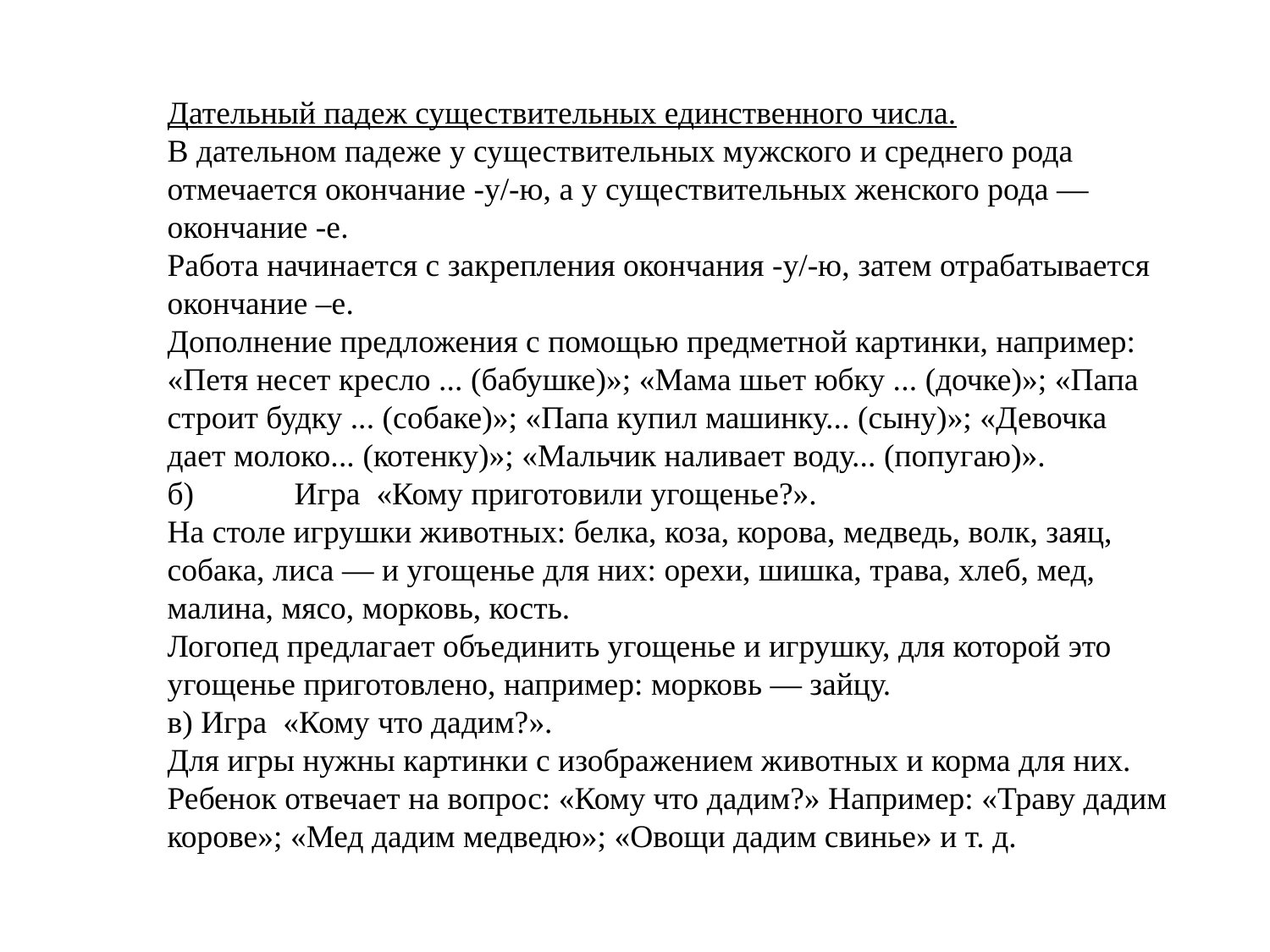

Дательный падеж существительных единственного числа.
В дательном падеже у существительных мужского и среднего рода отмечается окончание -у/-ю, а у существительных женского рода — окончание -е.
Работа начинается с закрепления окончания -у/-ю, затем отрабатывается окончание –е.
Дополнение предложения с помощью предметной картинки, например: «Петя несет кресло ... (бабушке)»; «Мама шьет юбку ... (дочке)»; «Папа строит будку ... (собаке)»; «Папа купил машинку... (сыну)»; «Девочка дает молоко... (котенку)»; «Мальчик наливает воду... (попугаю)».
б)	Игра  «Кому приготовили угощенье?».
На столе игрушки животных: белка, коза, корова, медведь, волк, заяц, собака, лиса — и угощенье для них: орехи, шишка, трава, хлеб, мед, малина, мясо, морковь, кость.
Логопед предлагает объединить угощенье и игрушку, для которой это угощенье приготовлено, например: морковь — зайцу.
в) Игра  «Кому что дадим?».
Для игры нужны картинки с изображением животных и корма для них. Ребенок отвечает на вопрос: «Кому что дадим?» Например: «Траву дадим корове»; «Мед дадим медведю»; «Овощи дадим свинье» и т. д.